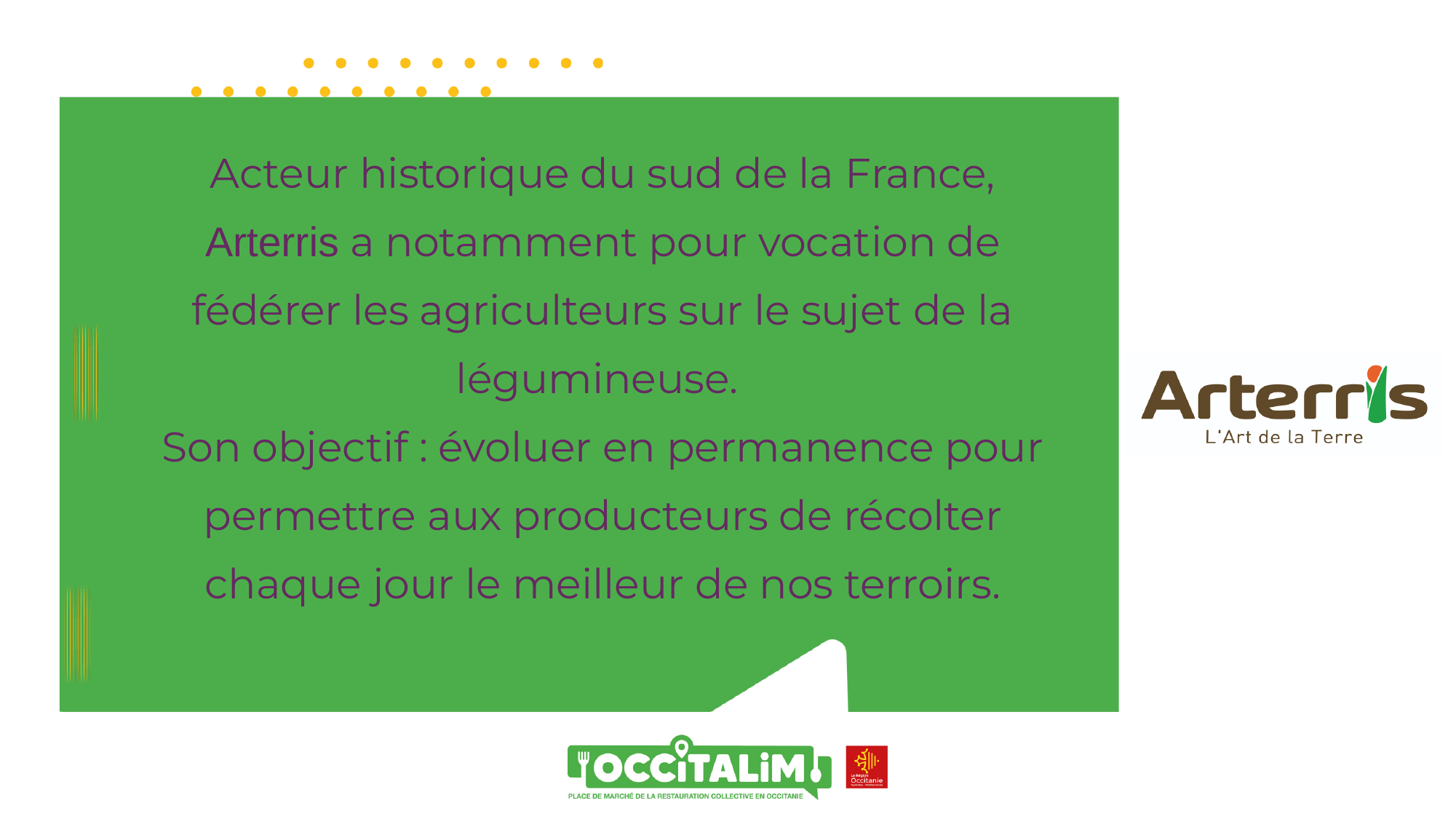

Acteur historique du sud de la France, Arterris a notamment pour vocation de fédérer les agriculteurs sur le sujet de la légumineuse.
Son objectif : évoluer en permanence pour permettre aux producteurs de récolter chaque jour le meilleur de nos terroirs.